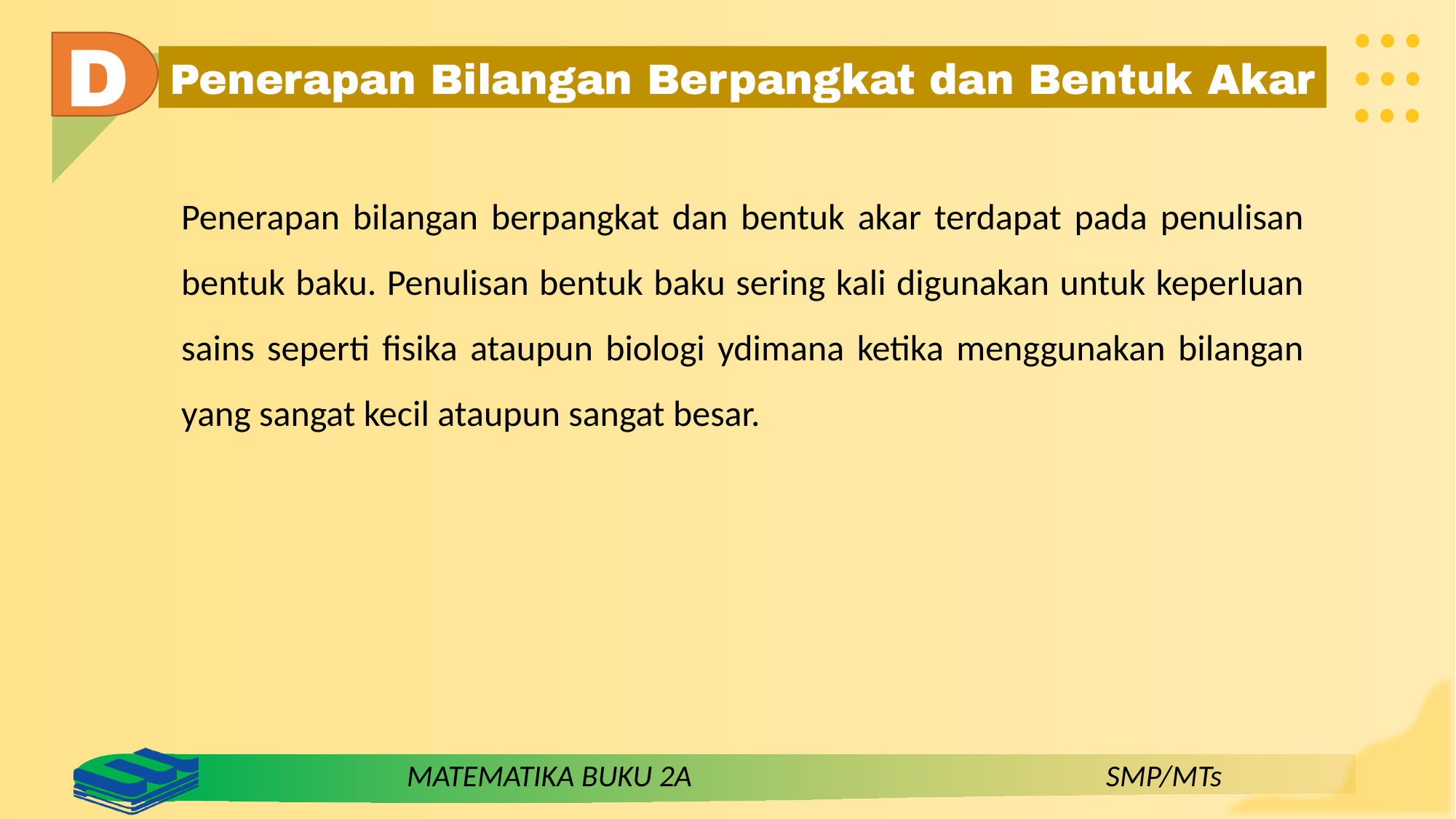

D
Penerapan Bilangan Berpangkat dan Bentuk Akar

Penerapan bilangan berpangkat dan bentuk akar terdapat pada penulisan bentuk baku. Penulisan bentuk baku sering kali digunakan untuk keperluan sains seperti fisika ataupun biologi ydimana ketika menggunakan bilangan yang sangat kecil ataupun sangat besar.